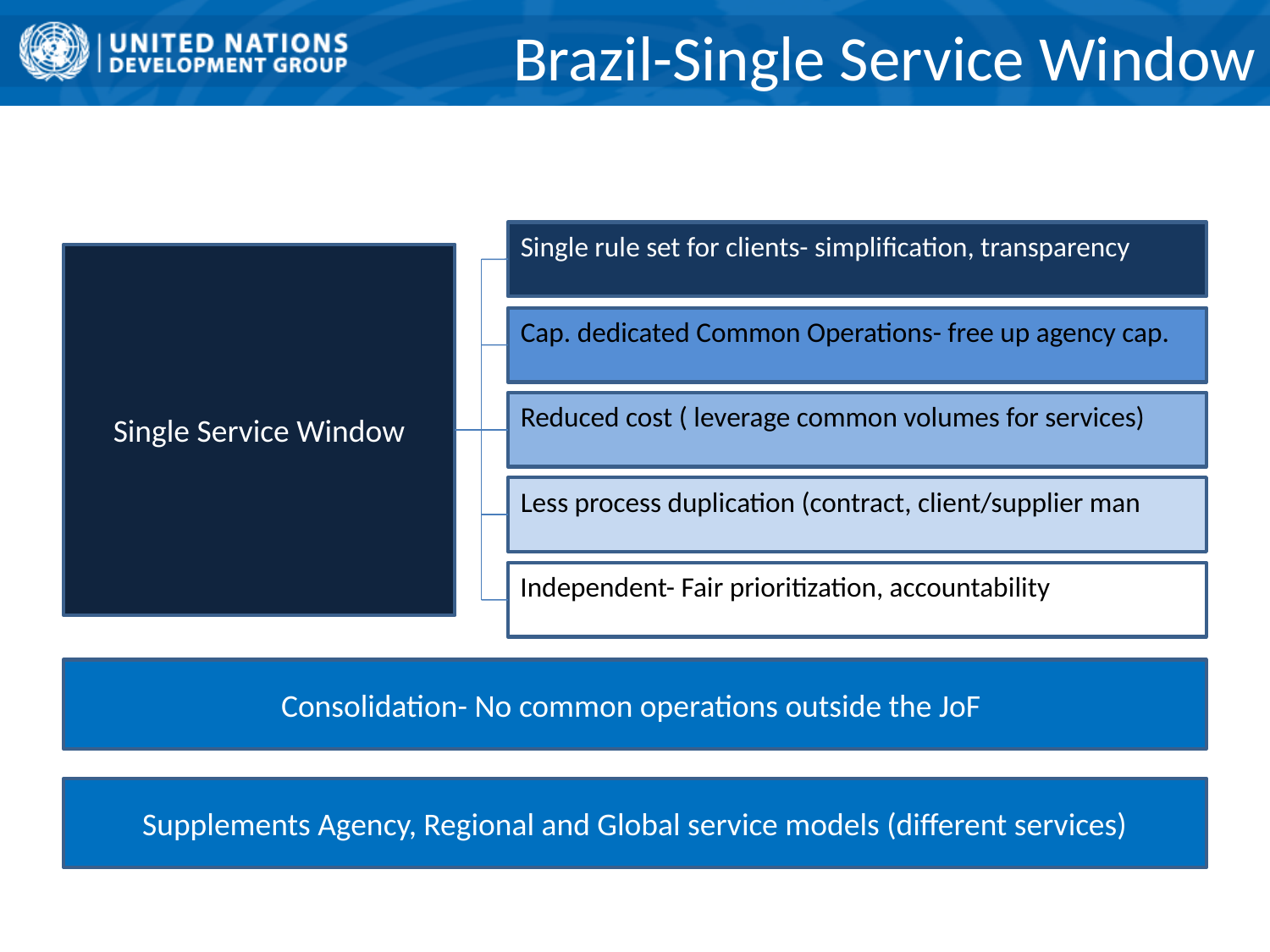

# Brazil-Single Service Window
Single rule set for clients- simplification, transparency
Single Service Window
Cap. dedicated Common Operations- free up agency cap.
Reduced cost ( leverage common volumes for services)
Less process duplication (contract, client/supplier man
Independent- Fair prioritization, accountability
Consolidation- No common operations outside the JoF
Supplements Agency, Regional and Global service models (different services)